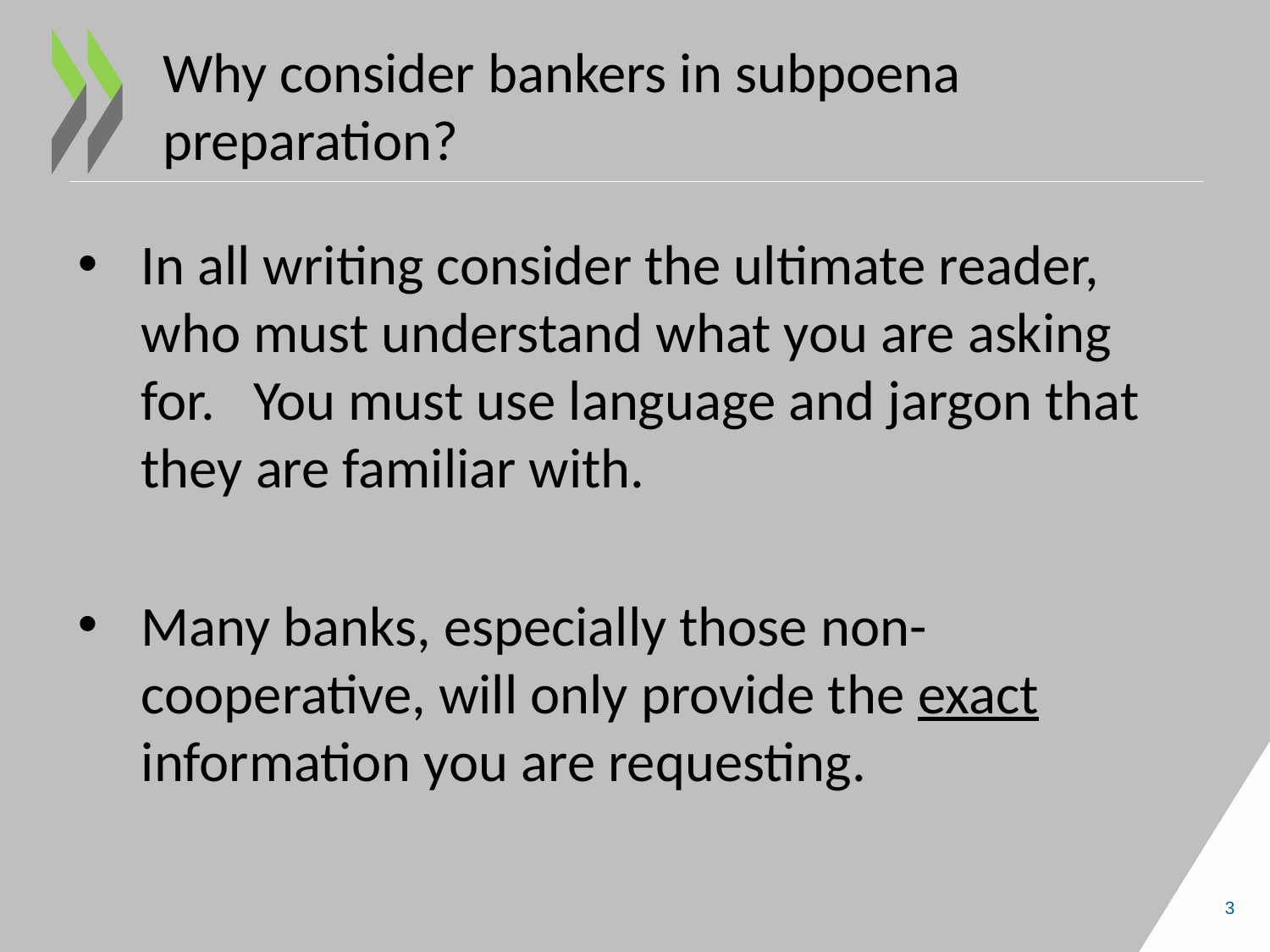

# Why consider bankers in subpoena preparation?
In all writing consider the ultimate reader, who must understand what you are asking for.   You must use language and jargon that they are familiar with.

Many banks, especially those non-cooperative, will only provide the exact information you are requesting.

3